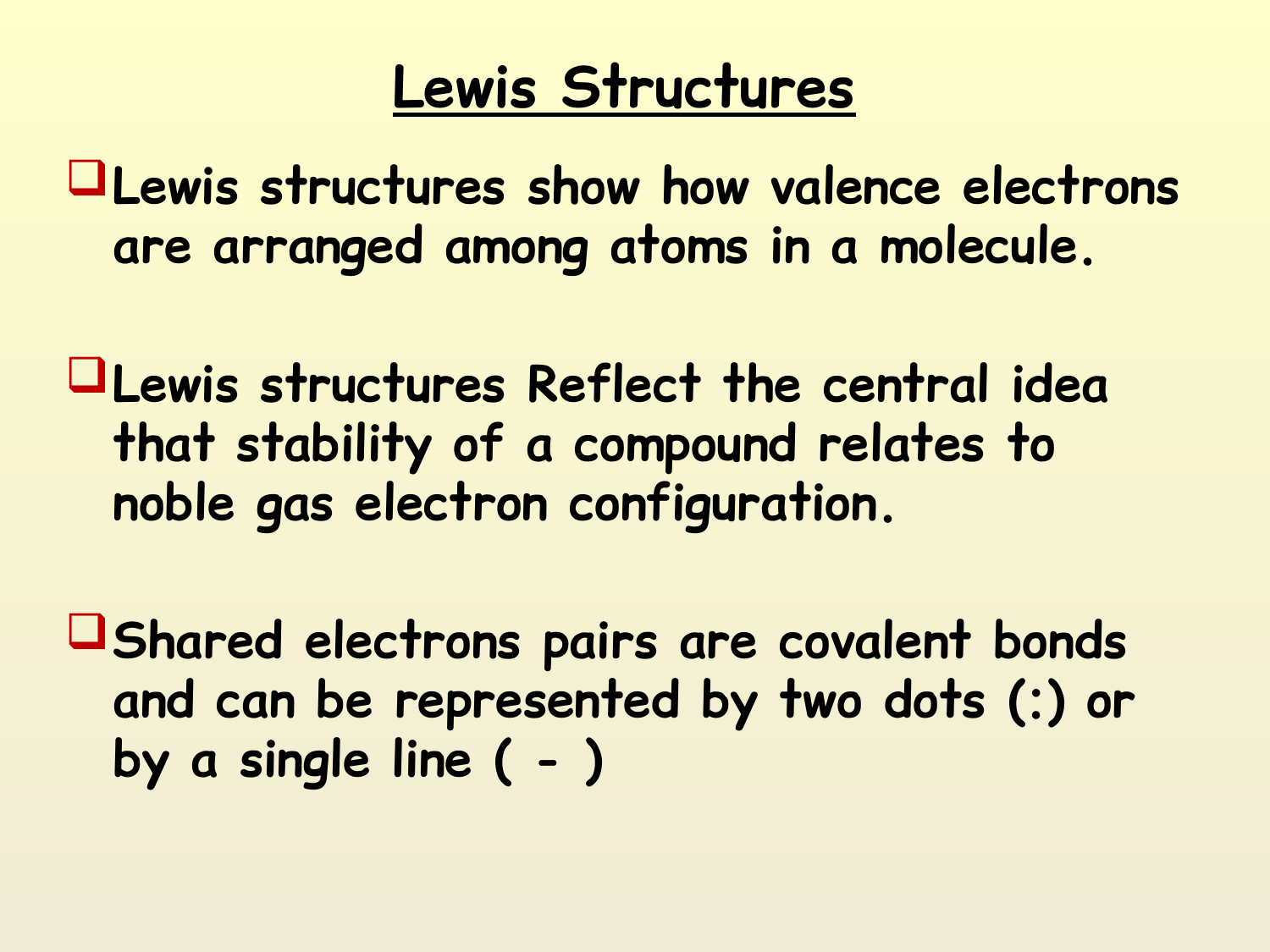

# Lewis Structures
Lewis structures show how valence electrons are arranged among atoms in a molecule.

Lewis structures Reflect the central idea that stability of a compound relates to noble gas electron configuration.

Shared electrons pairs are covalent bonds and can be represented by two dots (:) or by a single line ( - )